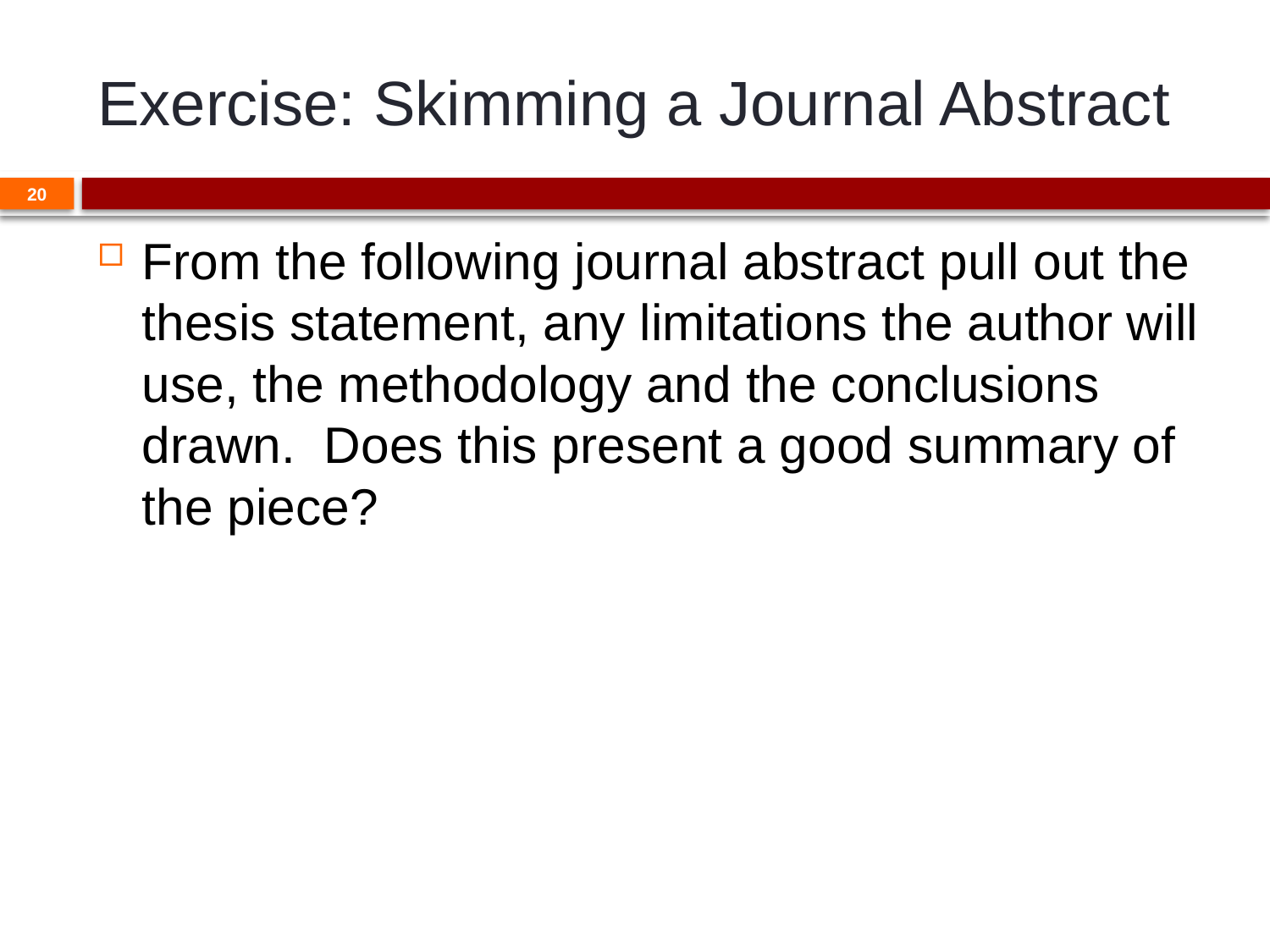

# Exercise: Skimming a Journal Abstract
20
From the following journal abstract pull out the thesis statement, any limitations the author will use, the methodology and the conclusions drawn.  Does this present a good summary of the piece?